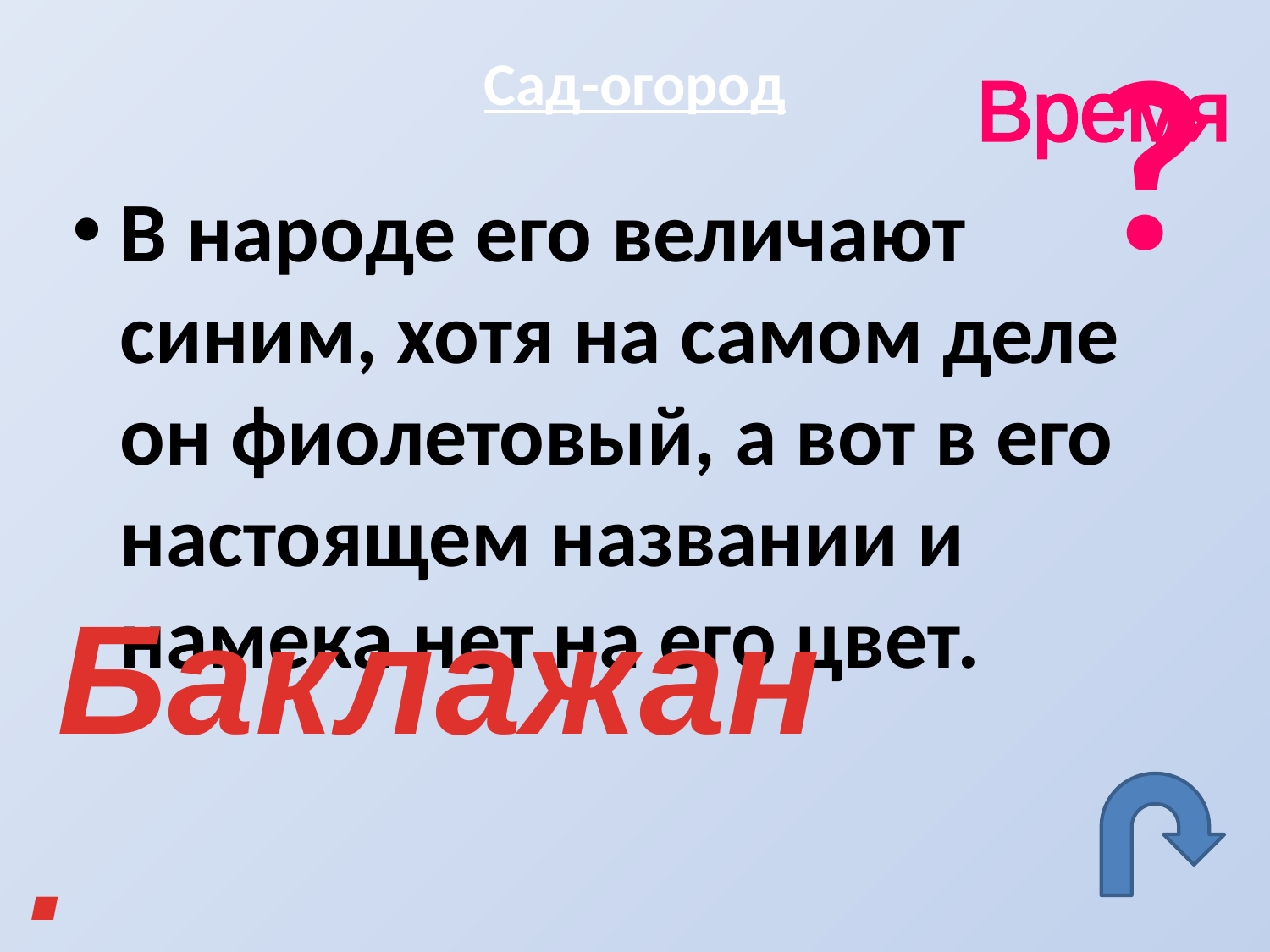

?
# Сад-огород
Время
В народе его величают синим, хотя на самом деле он фиолетовый, а вот в его настоящем названии и намека нет на его цвет.

Баклажан.